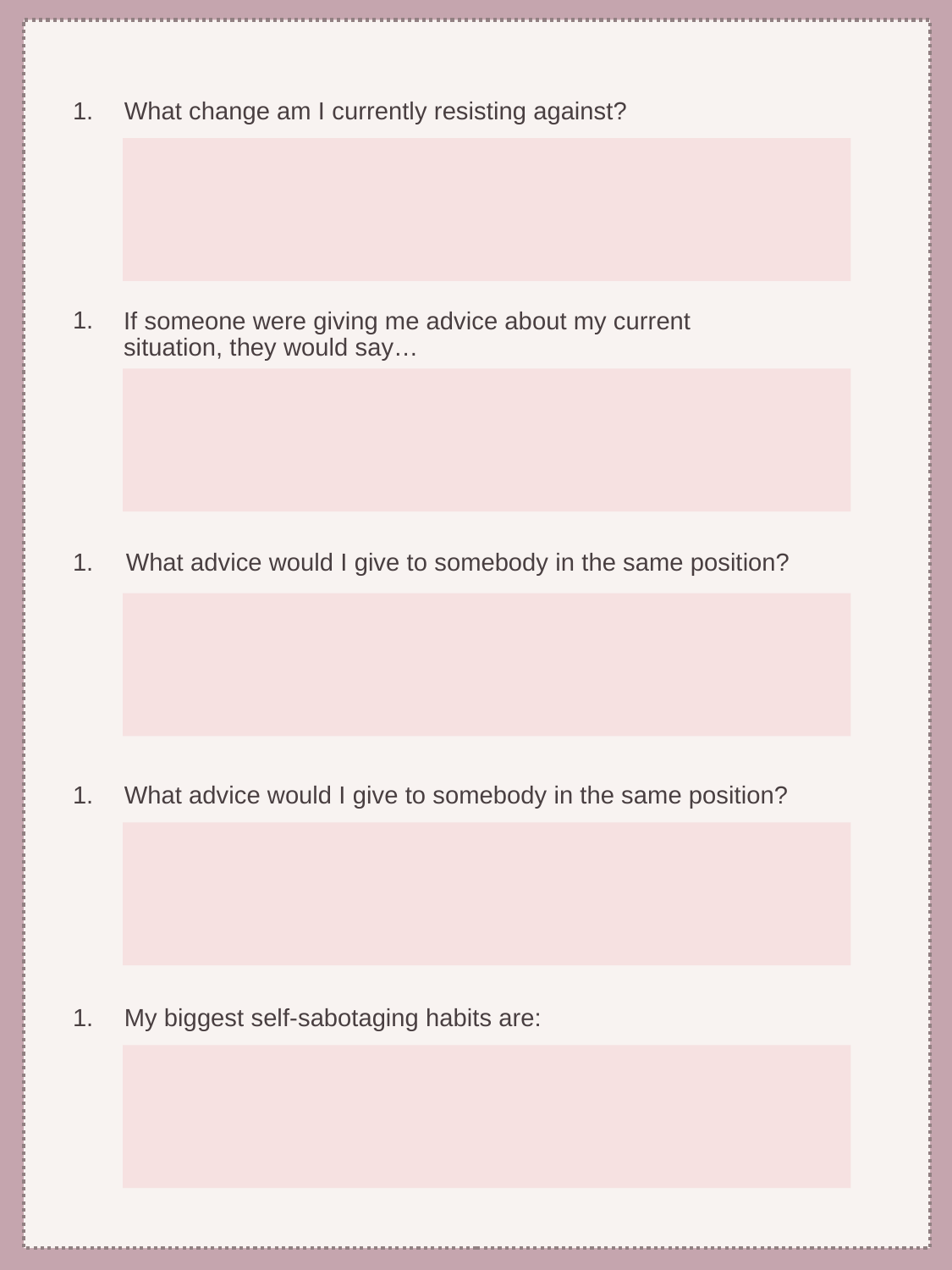

1.
What change am I currently resisting against?

1.
If someone were giving me advice about my current situation, they would say…

1.
What advice would I give to somebody in the same position?

1.
What advice would I give to somebody in the same position?

My biggest self-sabotaging habits are:
1.